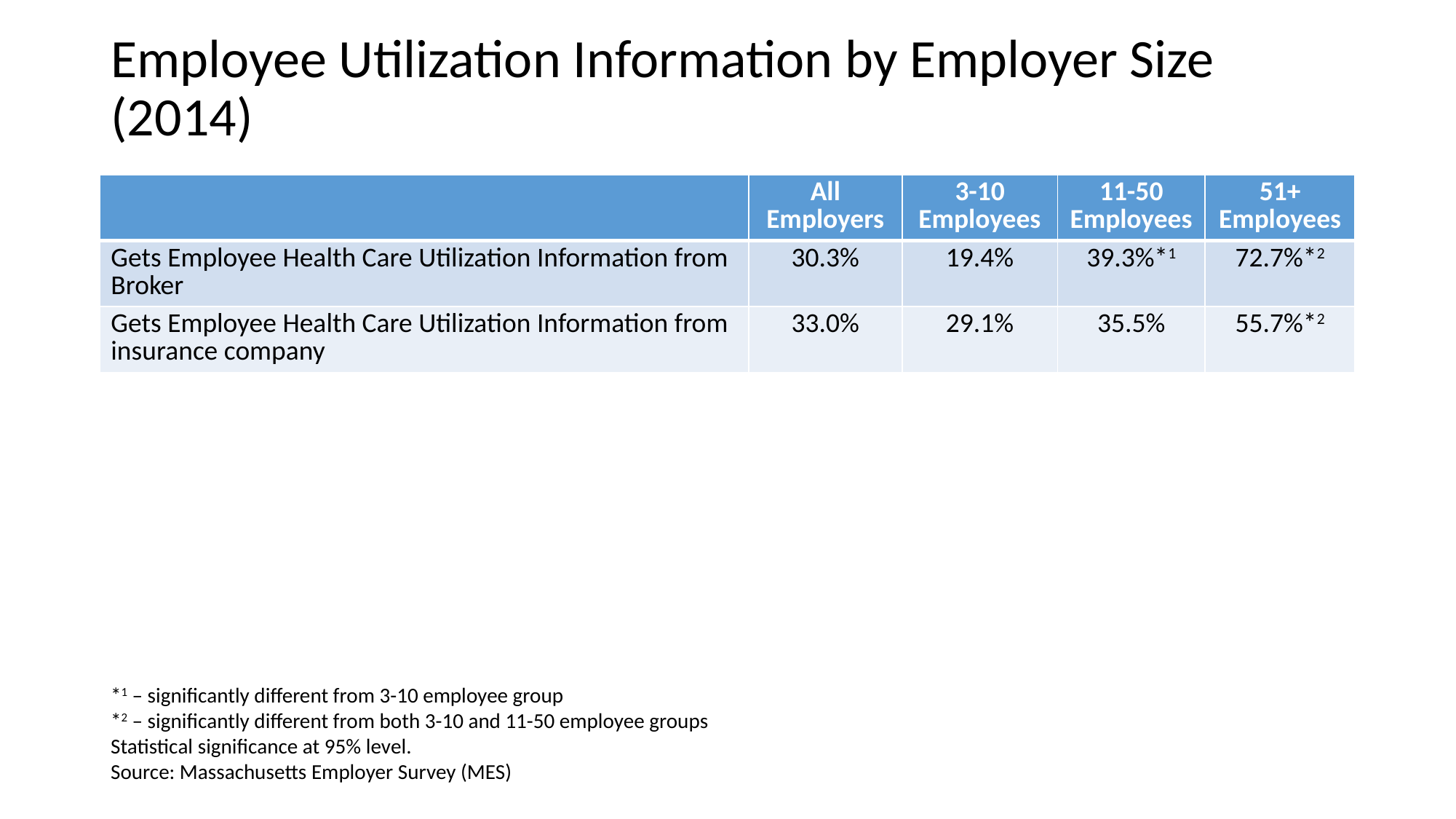

# Employee Utilization Information by Employer Size (2014)
|  | All Employers | 3-10 Employees | 11-50 Employees | 51+ Employees |
| --- | --- | --- | --- | --- |
| Gets Employee Health Care Utilization Information from Broker | 30.3% | 19.4% | 39.3%\*1 | 72.7%\*2 |
| Gets Employee Health Care Utilization Information from insurance company | 33.0% | 29.1% | 35.5% | 55.7%\*2 |
*1 – significantly different from 3-10 employee group
*2 – significantly different from both 3-10 and 11-50 employee groups
Statistical significance at 95% level.
Source: Massachusetts Employer Survey (MES)